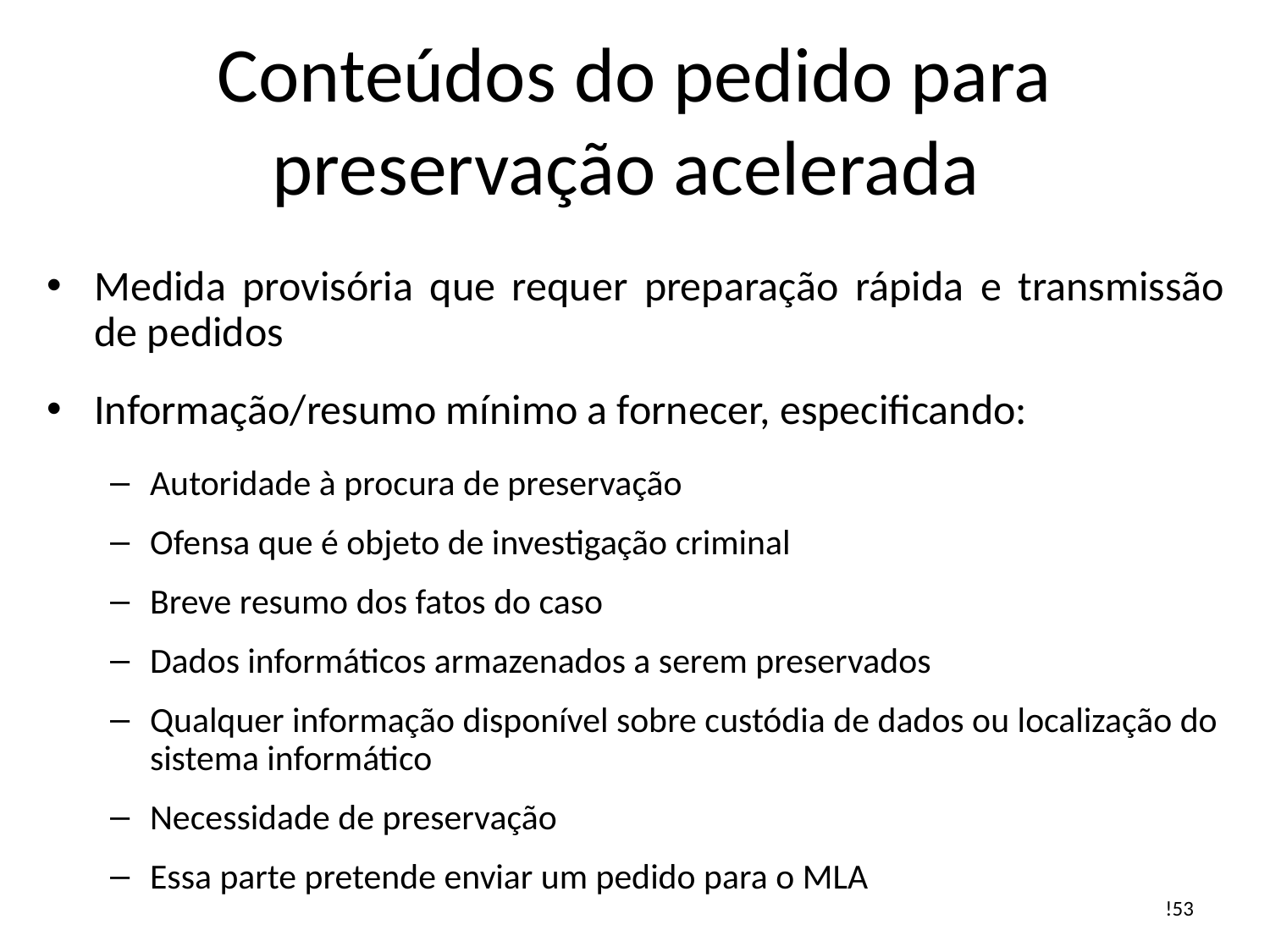

# Conteúdos do pedido para preservação acelerada
Medida provisória que requer preparação rápida e transmissão de pedidos
Informação/resumo mínimo a fornecer, especificando:
Autoridade à procura de preservação
Ofensa que é objeto de investigação criminal
Breve resumo dos fatos do caso
Dados informáticos armazenados a serem preservados
Qualquer informação disponível sobre custódia de dados ou localização do sistema informático
Necessidade de preservação
Essa parte pretende enviar um pedido para o MLA
!53